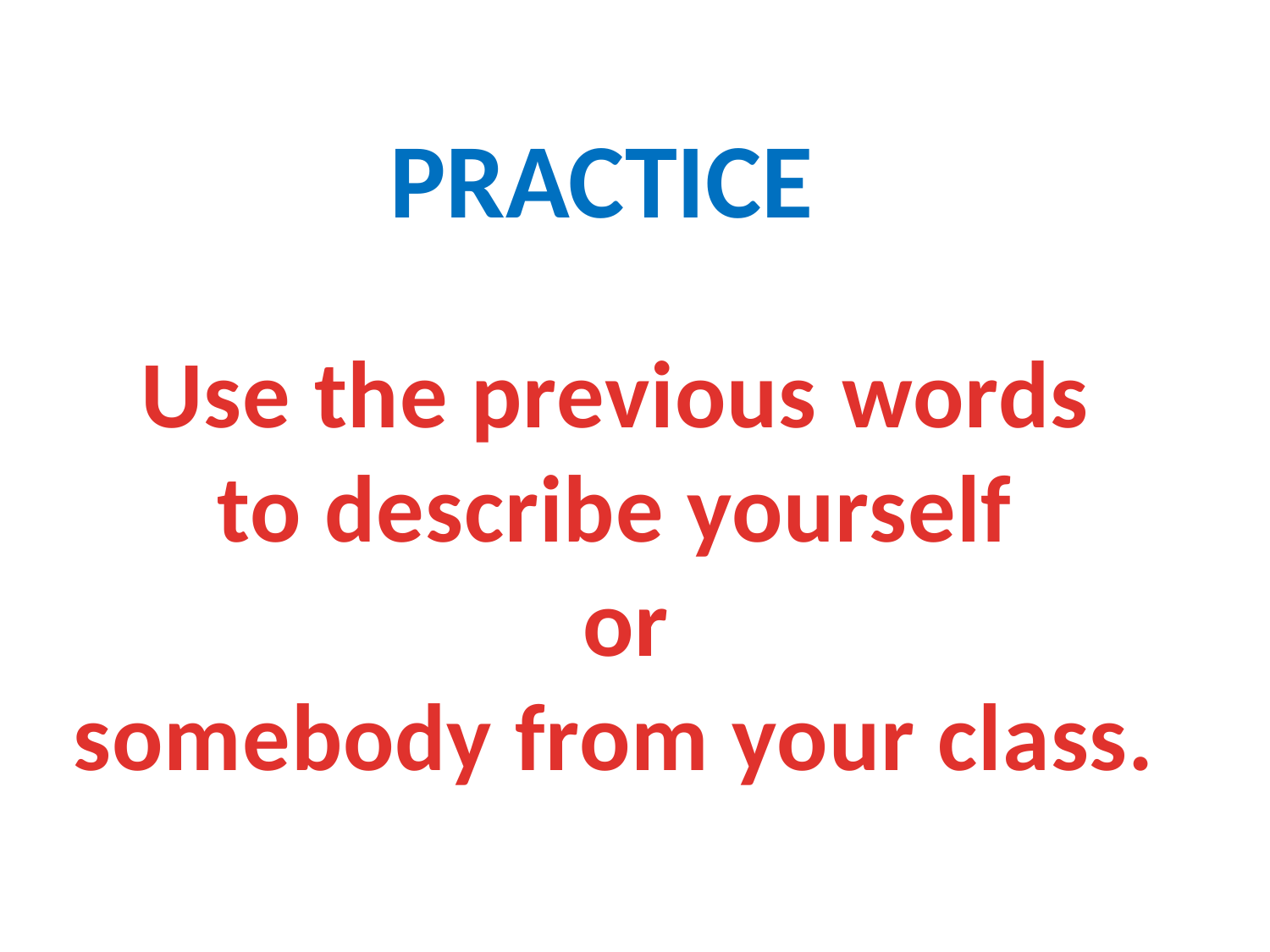

practice
Use the previous words
to describe yourself
or
somebody from your class.